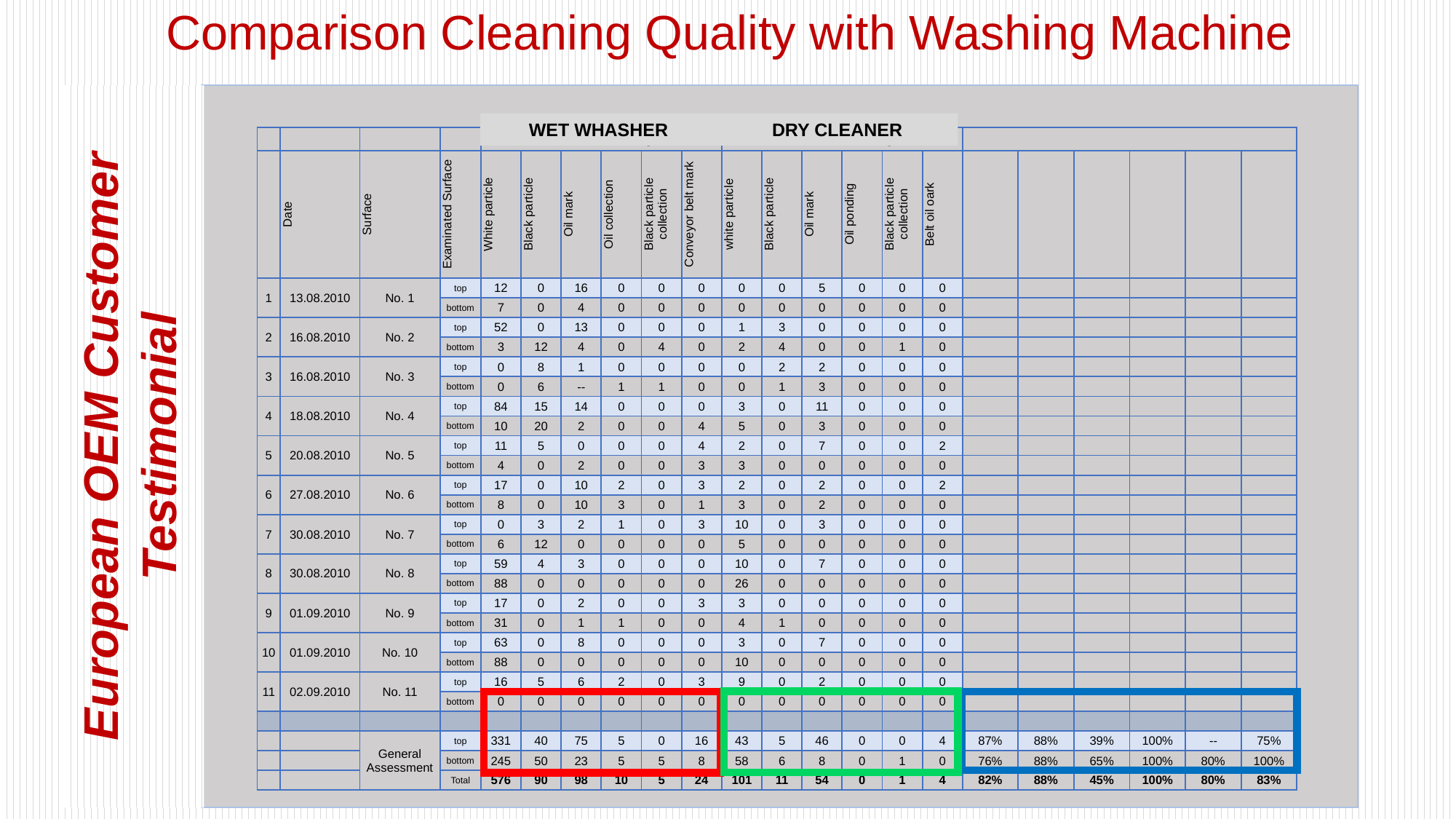

# Comparison Cleaning Quality with Washing Machine
European OEM Customer Testimonial

DRY CLEANER
WET WHASHER
|  |  |  |  | Wandres off, Washing on |  |  |  |  |  | Wandres on, Washing off |  |  |  |  |  |  |  |  |  |  |  |
| --- | --- | --- | --- | --- | --- | --- | --- | --- | --- | --- | --- | --- | --- | --- | --- | --- | --- | --- | --- | --- | --- |
|  | Date | Surface | Examinated Surface | White particle | Black particle | Oil mark | Oil collection | Black particle collection | Conveyor belt mark | white particle | Black particle | Oil mark | Oil ponding | Black particle collection | Belt oil oark |  |  |  |  |  |  |
| 1 | 13.08.2010 | No. 1 | top | 12 | 0 | 16 | 0 | 0 | 0 | 0 | 0 | 5 | 0 | 0 | 0 |  |  |  |  |  |  |
|  |  |  | bottom | 7 | 0 | 4 | 0 | 0 | 0 | 0 | 0 | 0 | 0 | 0 | 0 |  |  |  |  |  |  |
| 2 | 16.08.2010 | No. 2 | top | 52 | 0 | 13 | 0 | 0 | 0 | 1 | 3 | 0 | 0 | 0 | 0 |  |  |  |  |  |  |
|  |  |  | bottom | 3 | 12 | 4 | 0 | 4 | 0 | 2 | 4 | 0 | 0 | 1 | 0 |  |  |  |  |  |  |
| 3 | 16.08.2010 | No. 3 | top | 0 | 8 | 1 | 0 | 0 | 0 | 0 | 2 | 2 | 0 | 0 | 0 |  |  |  |  |  |  |
|  |  |  | bottom | 0 | 6 | -- | 1 | 1 | 0 | 0 | 1 | 3 | 0 | 0 | 0 |  |  |  |  |  |  |
| 4 | 18.08.2010 | No. 4 | top | 84 | 15 | 14 | 0 | 0 | 0 | 3 | 0 | 11 | 0 | 0 | 0 |  |  |  |  |  |  |
|  |  |  | bottom | 10 | 20 | 2 | 0 | 0 | 4 | 5 | 0 | 3 | 0 | 0 | 0 |  |  |  |  |  |  |
| 5 | 20.08.2010 | No. 5 | top | 11 | 5 | 0 | 0 | 0 | 4 | 2 | 0 | 7 | 0 | 0 | 2 |  |  |  |  |  |  |
|  |  |  | bottom | 4 | 0 | 2 | 0 | 0 | 3 | 3 | 0 | 0 | 0 | 0 | 0 |  |  |  |  |  |  |
| 6 | 27.08.2010 | No. 6 | top | 17 | 0 | 10 | 2 | 0 | 3 | 2 | 0 | 2 | 0 | 0 | 2 |  |  |  |  |  |  |
|  |  |  | bottom | 8 | 0 | 10 | 3 | 0 | 1 | 3 | 0 | 2 | 0 | 0 | 0 |  |  |  |  |  |  |
| 7 | 30.08.2010 | No. 7 | top | 0 | 3 | 2 | 1 | 0 | 3 | 10 | 0 | 3 | 0 | 0 | 0 |  |  |  |  |  |  |
|  |  |  | bottom | 6 | 12 | 0 | 0 | 0 | 0 | 5 | 0 | 0 | 0 | 0 | 0 |  |  |  |  |  |  |
| 8 | 30.08.2010 | No. 8 | top | 59 | 4 | 3 | 0 | 0 | 0 | 10 | 0 | 7 | 0 | 0 | 0 |  |  |  |  |  |  |
|  |  |  | bottom | 88 | 0 | 0 | 0 | 0 | 0 | 26 | 0 | 0 | 0 | 0 | 0 |  |  |  |  |  |  |
| 9 | 01.09.2010 | No. 9 | top | 17 | 0 | 2 | 0 | 0 | 3 | 3 | 0 | 0 | 0 | 0 | 0 |  |  |  |  |  |  |
|  |  |  | bottom | 31 | 0 | 1 | 1 | 0 | 0 | 4 | 1 | 0 | 0 | 0 | 0 |  |  |  |  |  |  |
| 10 | 01.09.2010 | No. 10 | top | 63 | 0 | 8 | 0 | 0 | 0 | 3 | 0 | 7 | 0 | 0 | 0 |  |  |  |  |  |  |
|  |  |  | bottom | 88 | 0 | 0 | 0 | 0 | 0 | 10 | 0 | 0 | 0 | 0 | 0 |  |  |  |  |  |  |
| 11 | 02.09.2010 | No. 11 | top | 16 | 5 | 6 | 2 | 0 | 3 | 9 | 0 | 2 | 0 | 0 | 0 |  |  |  |  |  |  |
|  |  |  | bottom | 0 | 0 | 0 | 0 | 0 | 0 | 0 | 0 | 0 | 0 | 0 | 0 |  |  |  |  |  |  |
|  |  |  |  |  |  |  |  |  |  |  |  |  |  |  |  |  |  |  |  |  |  |
|  |  | General Assessment | top | 331 | 40 | 75 | 5 | 0 | 16 | 43 | 5 | 46 | 0 | 0 | 4 | 87% | 88% | 39% | 100% | -- | 75% |
|  |  |  | bottom | 245 | 50 | 23 | 5 | 5 | 8 | 58 | 6 | 8 | 0 | 1 | 0 | 76% | 88% | 65% | 100% | 80% | 100% |
|  |  |  | Total | 576 | 90 | 98 | 10 | 5 | 24 | 101 | 11 | 54 | 0 | 1 | 4 | 82% | 88% | 45% | 100% | 80% | 83% |